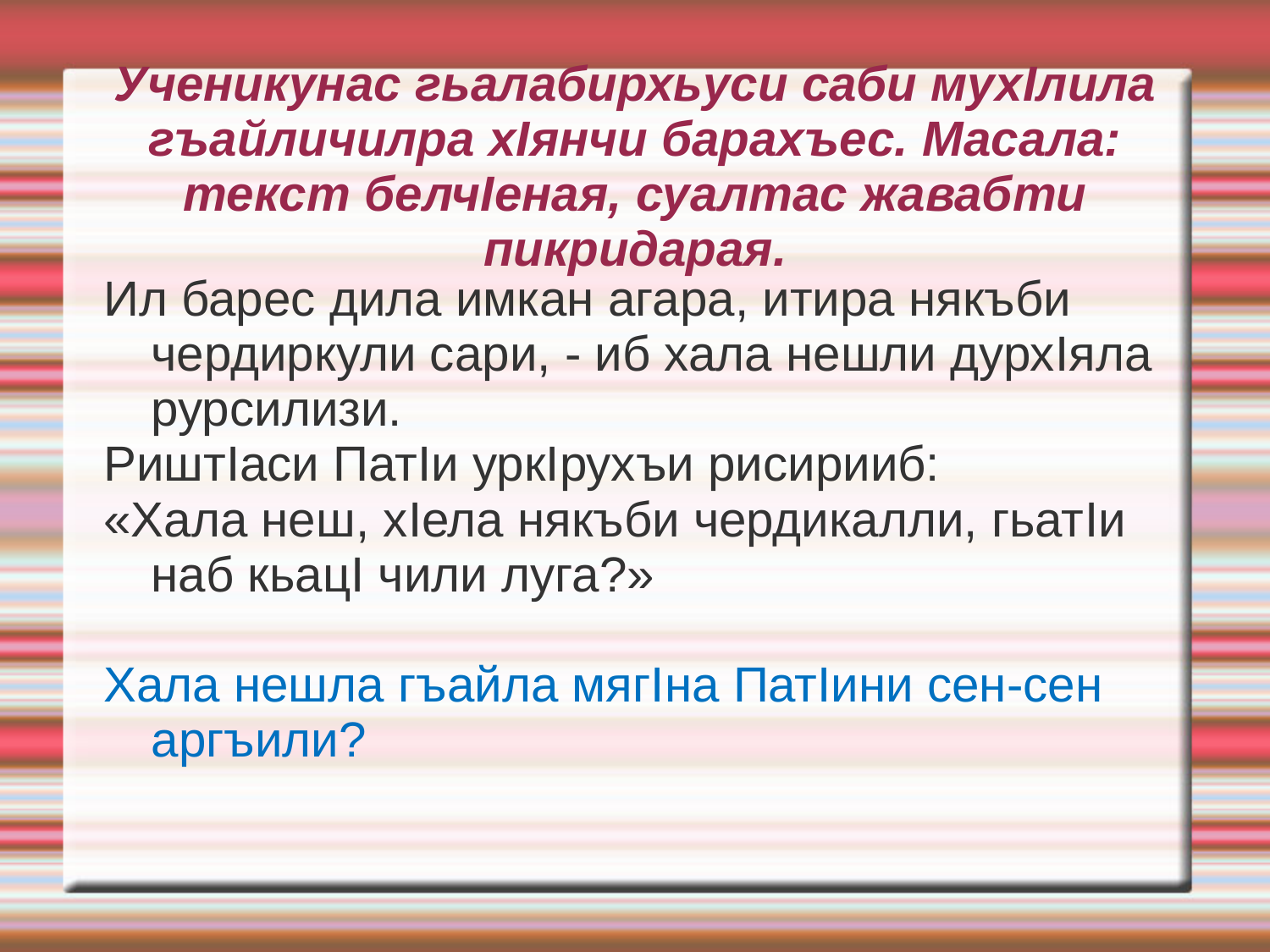

# Ученикунас гьалабирхьуси саби мухIлила гъайличилра хIянчи барахъес. Масала: текст белчIеная, суалтас жавабти пикридарая.
Ил барес дила имкан агара, итира някъби чердиркули сари, - иб хала нешли дурхIяла рурсилизи.
РиштIаси ПатIи уркIрухъи рисирииб:
«Хала неш, хIела някъби чердикалли, гьатIи наб кьацI чили луга?»

Хала нешла гъайла мягIна ПатIини сен-сен аргъили?